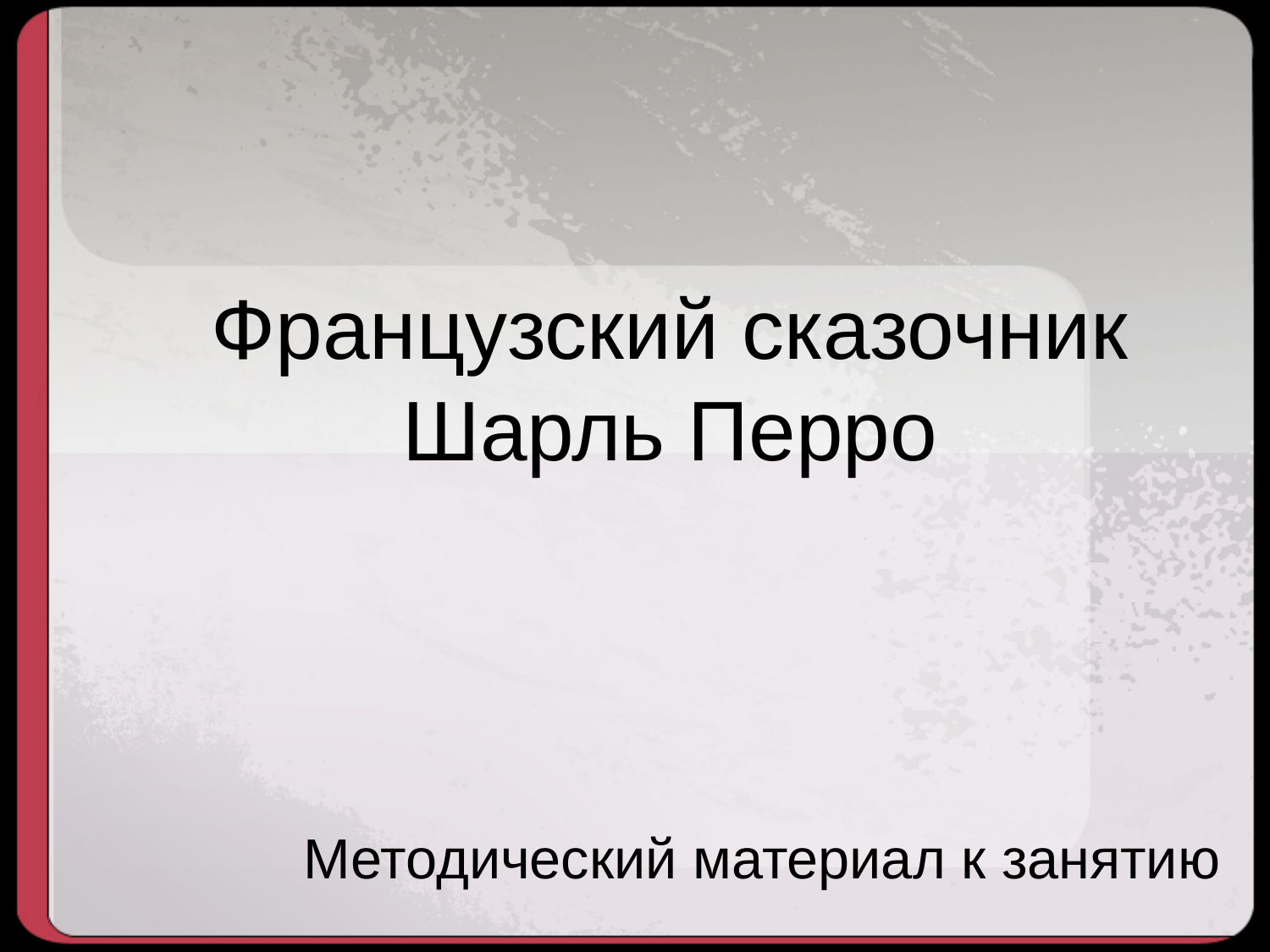

# Французский сказочник Шарль Перро
Методический материал к занятию